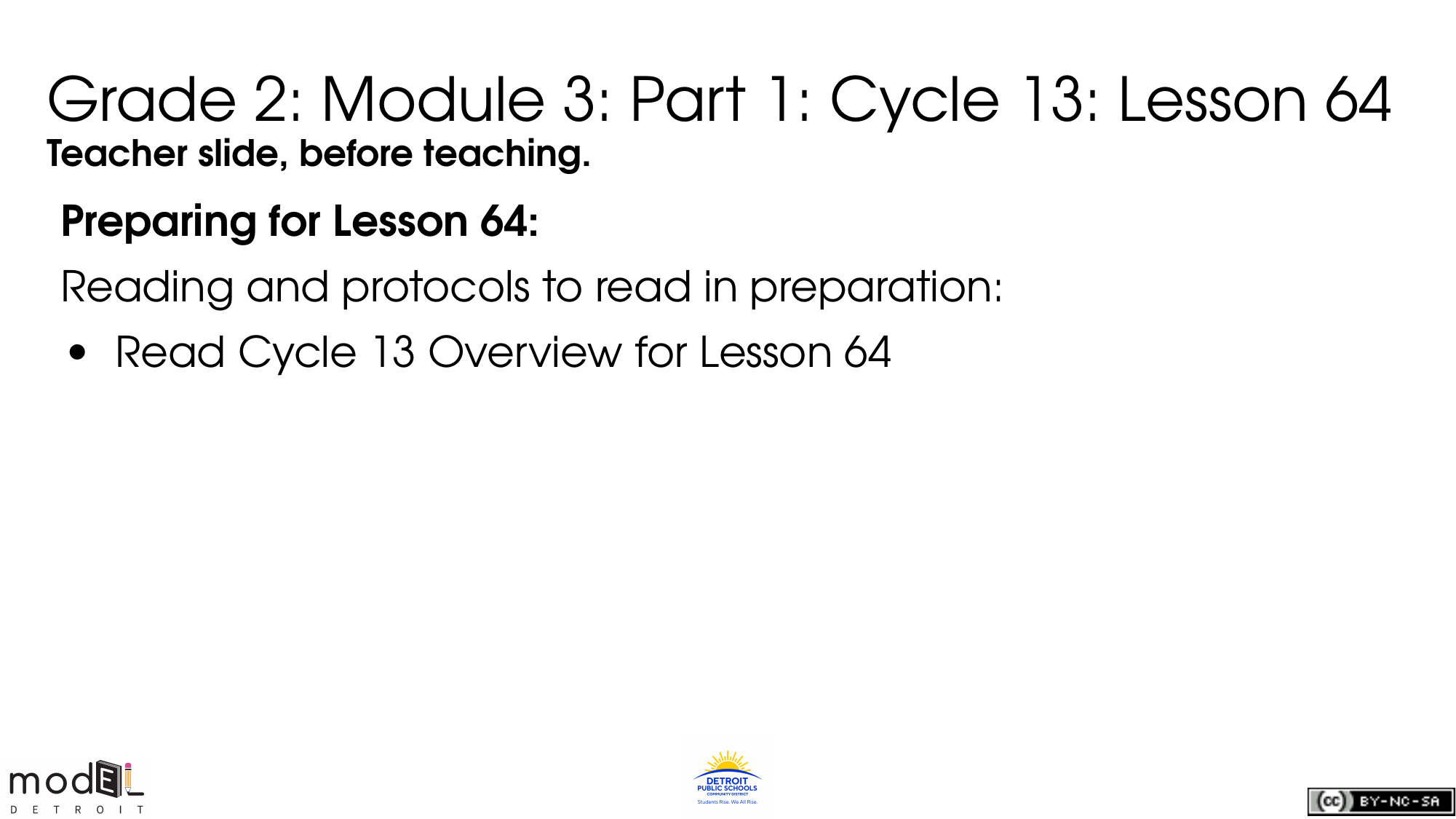

# Grade 2: Module 3: Part 1: Cycle 13: Lesson 64
Teacher slide, before teaching.
Preparing for Lesson 64:
Reading and protocols to read in preparation:
Read Cycle 13 Overview for Lesson 64